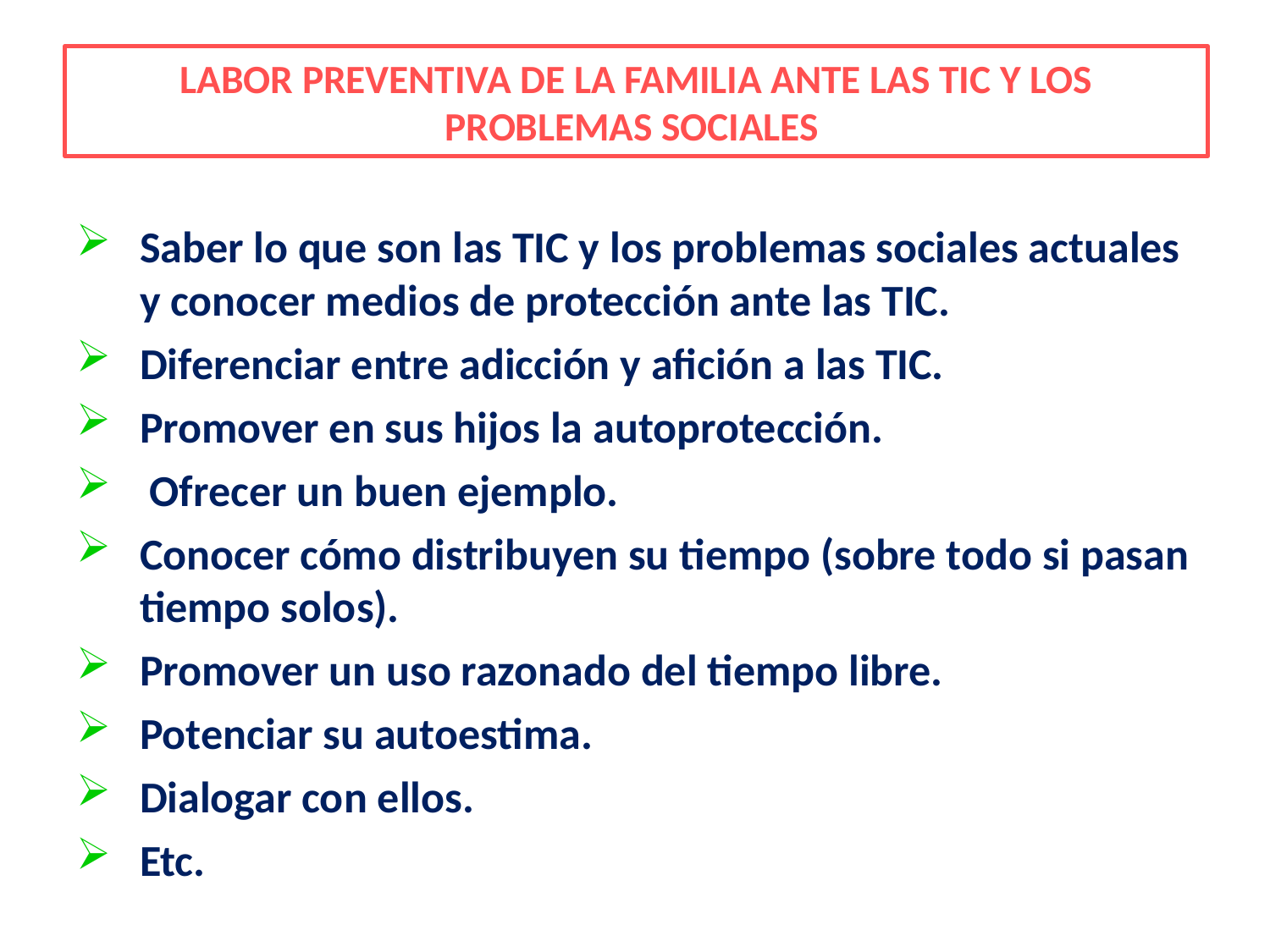

# LABOR PREVENTIVA DE LA FAMILIA ANTE LAS TIC Y LOS PROBLEMAS SOCIALES

Saber lo que son las TIC y los problemas sociales actuales   y conocer medios de protección ante las TIC.
Diferenciar entre adicción y afición a las TIC.
Promover en sus hijos la autoprotección.
 Ofrecer un buen ejemplo.
Conocer cómo distribuyen su tiempo (sobre todo si pasan tiempo solos).
Promover un uso razonado del tiempo libre.
Potenciar su autoestima.
Dialogar con ellos.
Etc.